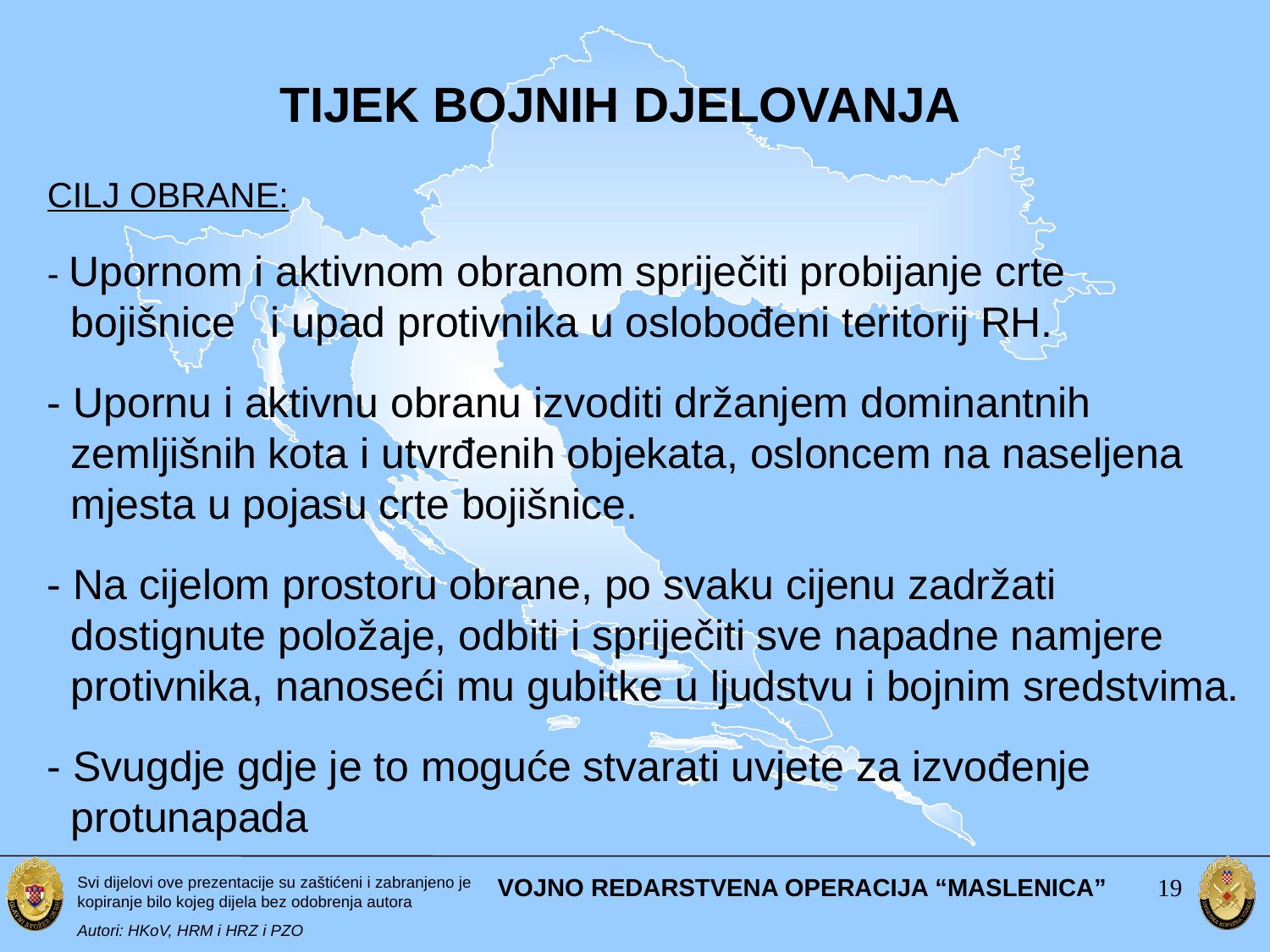

TIJEK BOJNIH DJELOVANJA
CILJ OBRANE:

- Upornom i aktivnom obranom spriječiti probijanje crte
  bojišnice   i upad protivnika u oslobođeni teritorij RH.

- Upornu i aktivnu obranu izvoditi držanjem dominantnih
  zemljišnih kota i utvrđenih objekata, osloncem na naseljena
  mjesta u pojasu crte bojišnice.

- Na cijelom prostoru obrane, po svaku cijenu zadržati
  dostignute položaje, odbiti i spriječiti sve napadne namjere
  protivnika, nanoseći mu gubitke u ljudstvu i bojnim sredstvima.

- Svugdje gdje je to moguće stvarati uvjete za izvođenje
  protunapada
#
VOJNO REDARSTVENA OPERACIJA “MASLENICA”